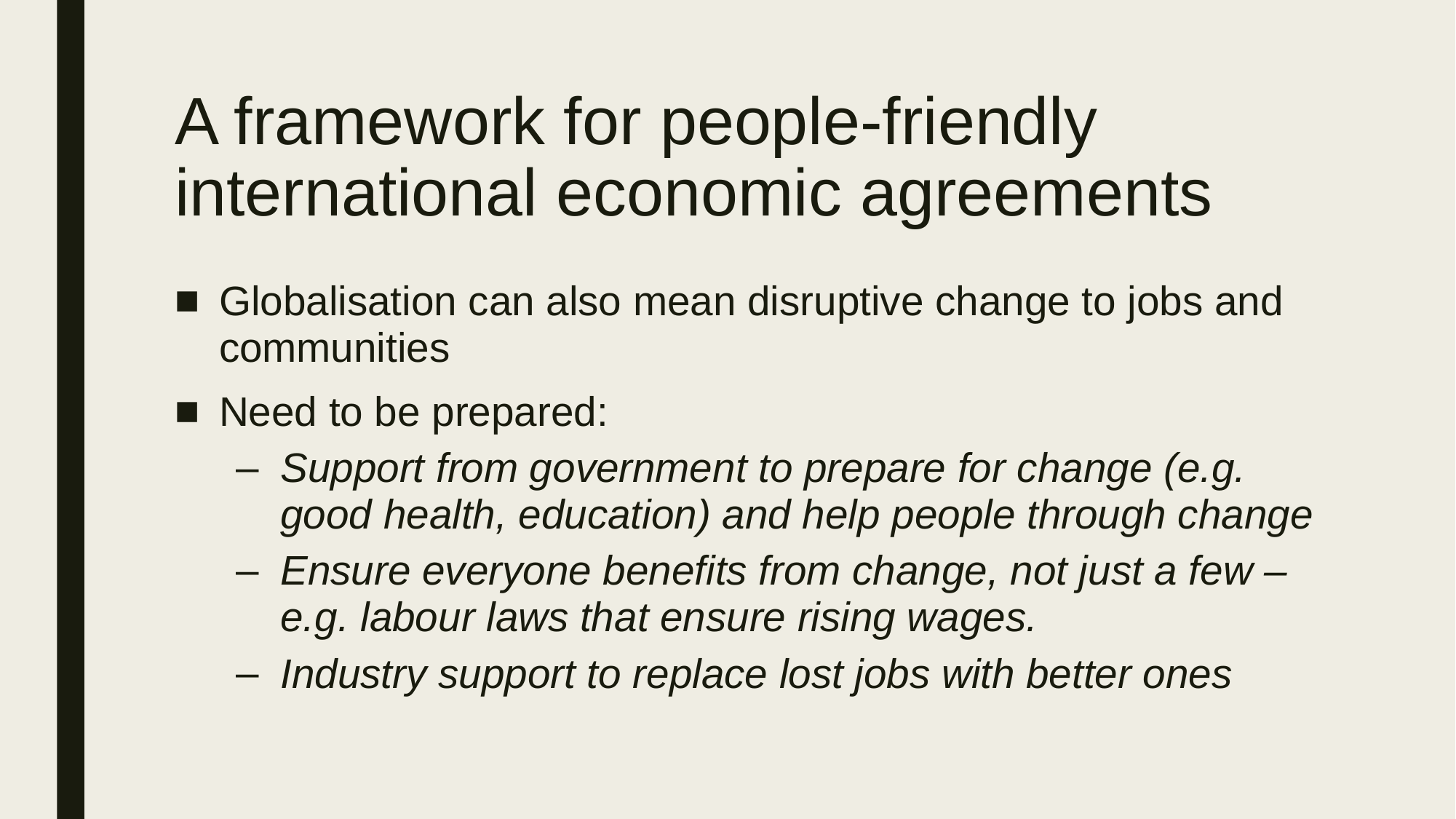

# A framework for people-friendly international economic agreements
Globalisation can also mean disruptive change to jobs and communities
Need to be prepared:
Support from government to prepare for change (e.g. good health, education) and help people through change
Ensure everyone benefits from change, not just a few – e.g. labour laws that ensure rising wages.
Industry support to replace lost jobs with better ones